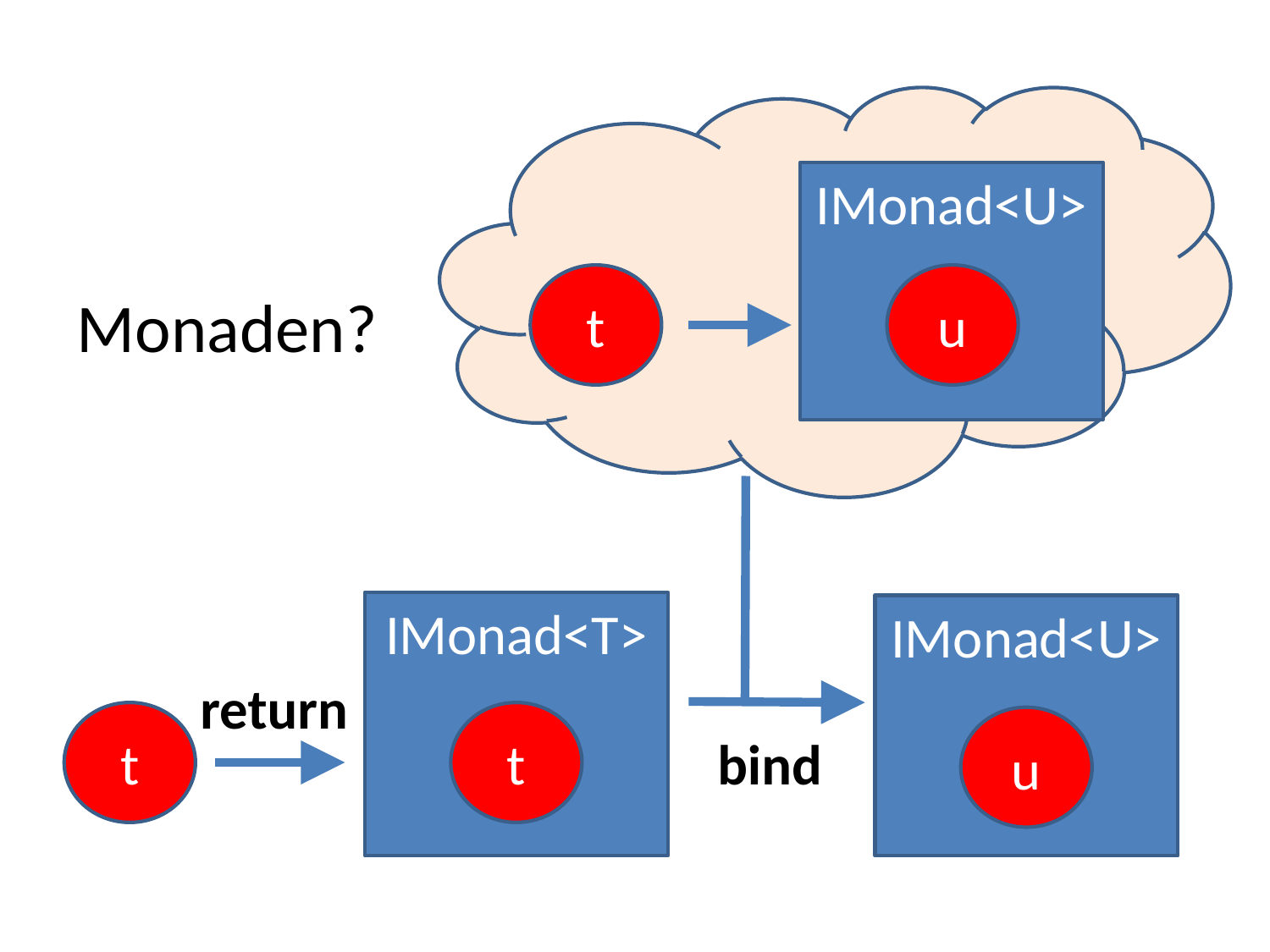

IMonad<U>
# Monaden?
t
u
IMonad<T>
IMonad<U>
return
t
t
u
bind